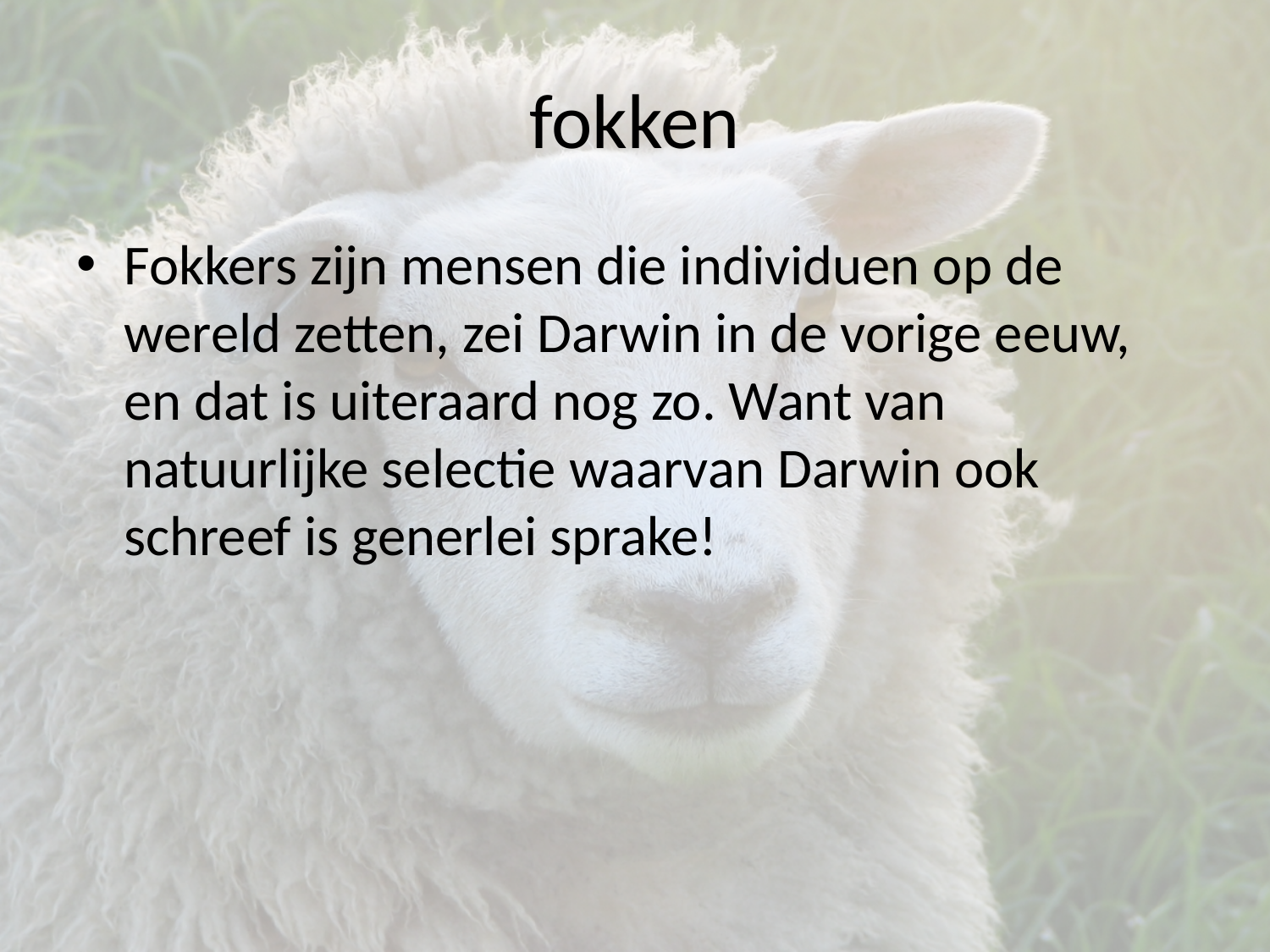

# fokken
Fokkers zijn mensen die individuen op de wereld zetten, zei Darwin in de vorige eeuw, en dat is uiteraard nog zo. Want van natuurlijke selectie waarvan Darwin ook schreef is generlei sprake!